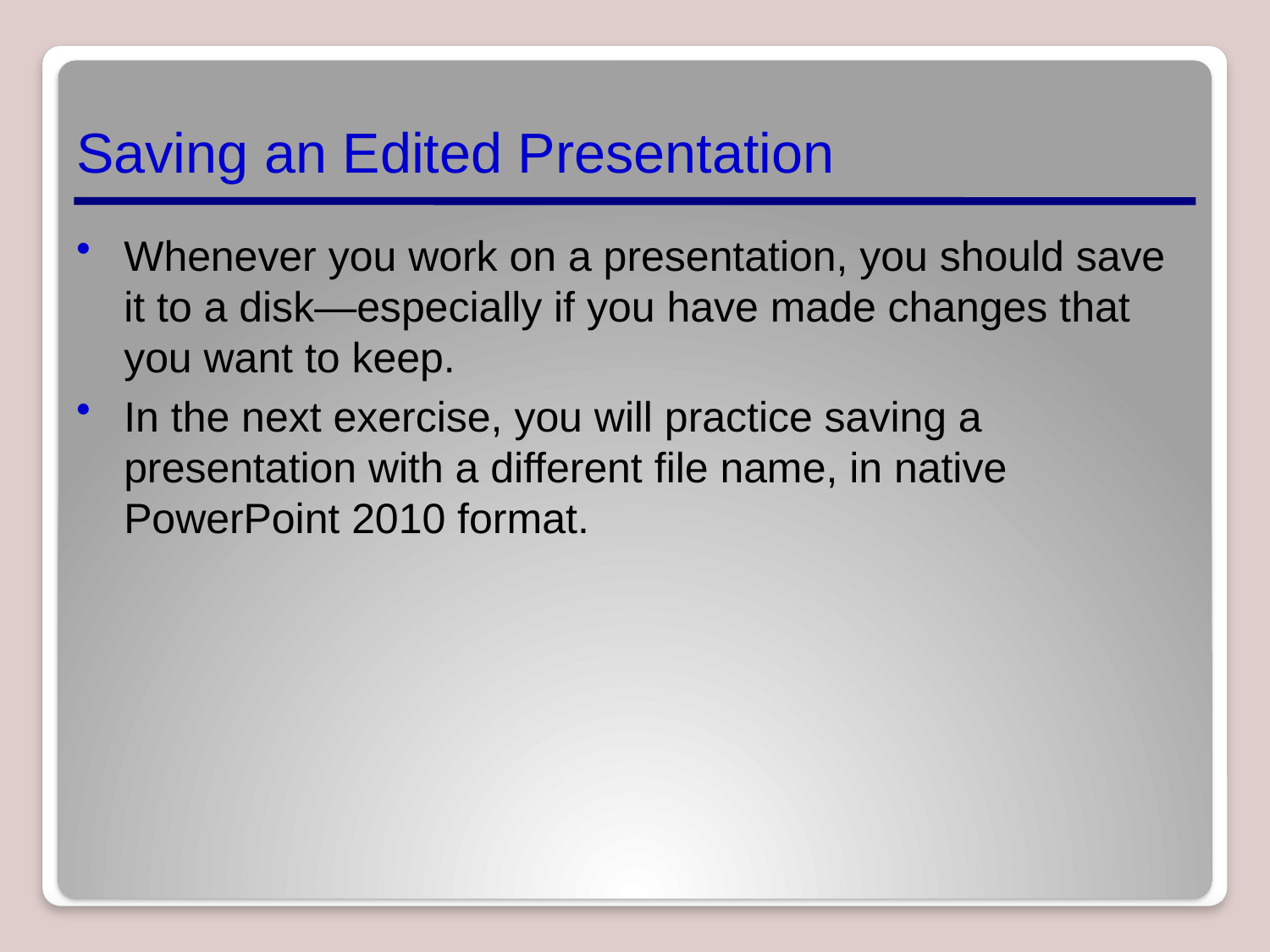

# Saving an Edited Presentation
Whenever you work on a presentation, you should save it to a disk—especially if you have made changes that you want to keep.
In the next exercise, you will practice saving a presentation with a different file name, in native PowerPoint 2010 format.